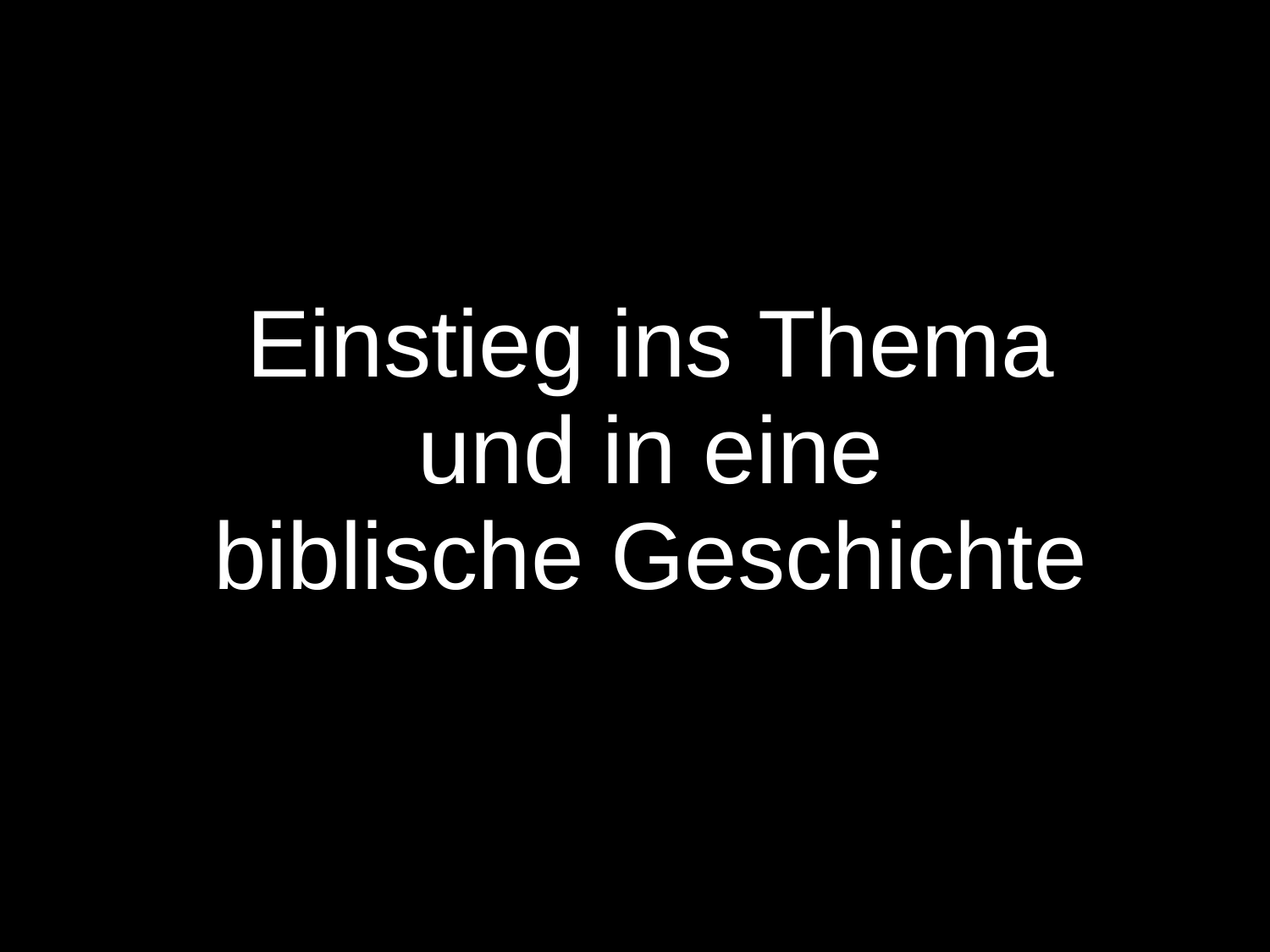

Einstieg ins Thema
und in eine
biblische Geschichte